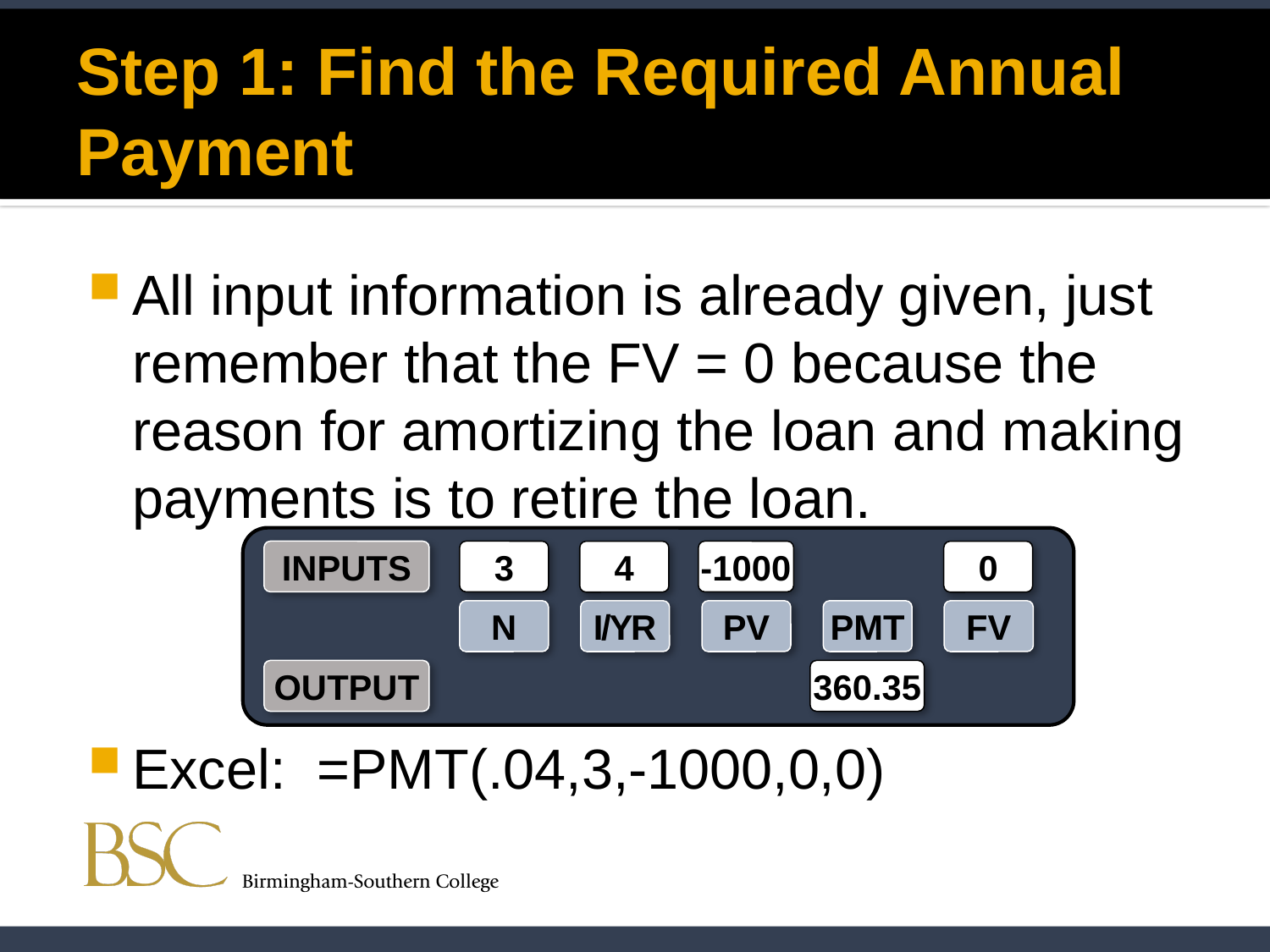

# Step 1: Find the Required Annual Payment
All input information is already given, just remember that the FV = 0 because the reason for amortizing the loan and making payments is to retire the loan.

Excel:  =PMT(.04,3,-1000,0,0)

INPUTS
3
4
N
I/YR
PV
PMT
FV
OUTPUT
-1000
360.35
0